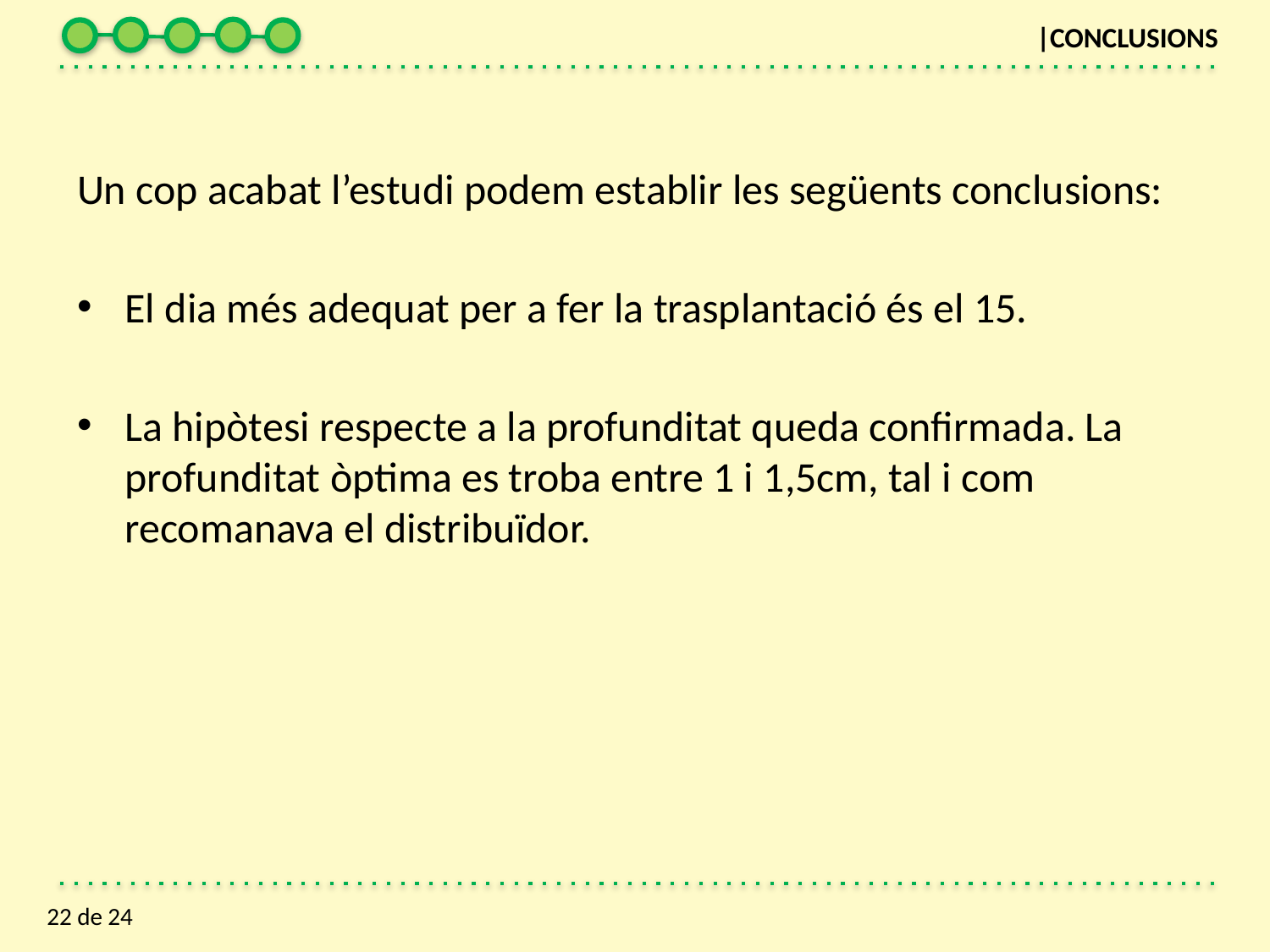

|CONCLUSIONS

Un cop acabat l’estudi podem establir les següents conclusions:

El dia més adequat per a fer la trasplantació és el 15.

La hipòtesi respecte a la profunditat queda confirmada. La profunditat òptima es troba entre 1 i 1,5cm, tal i com recomanava el distribuïdor.
22 de 24